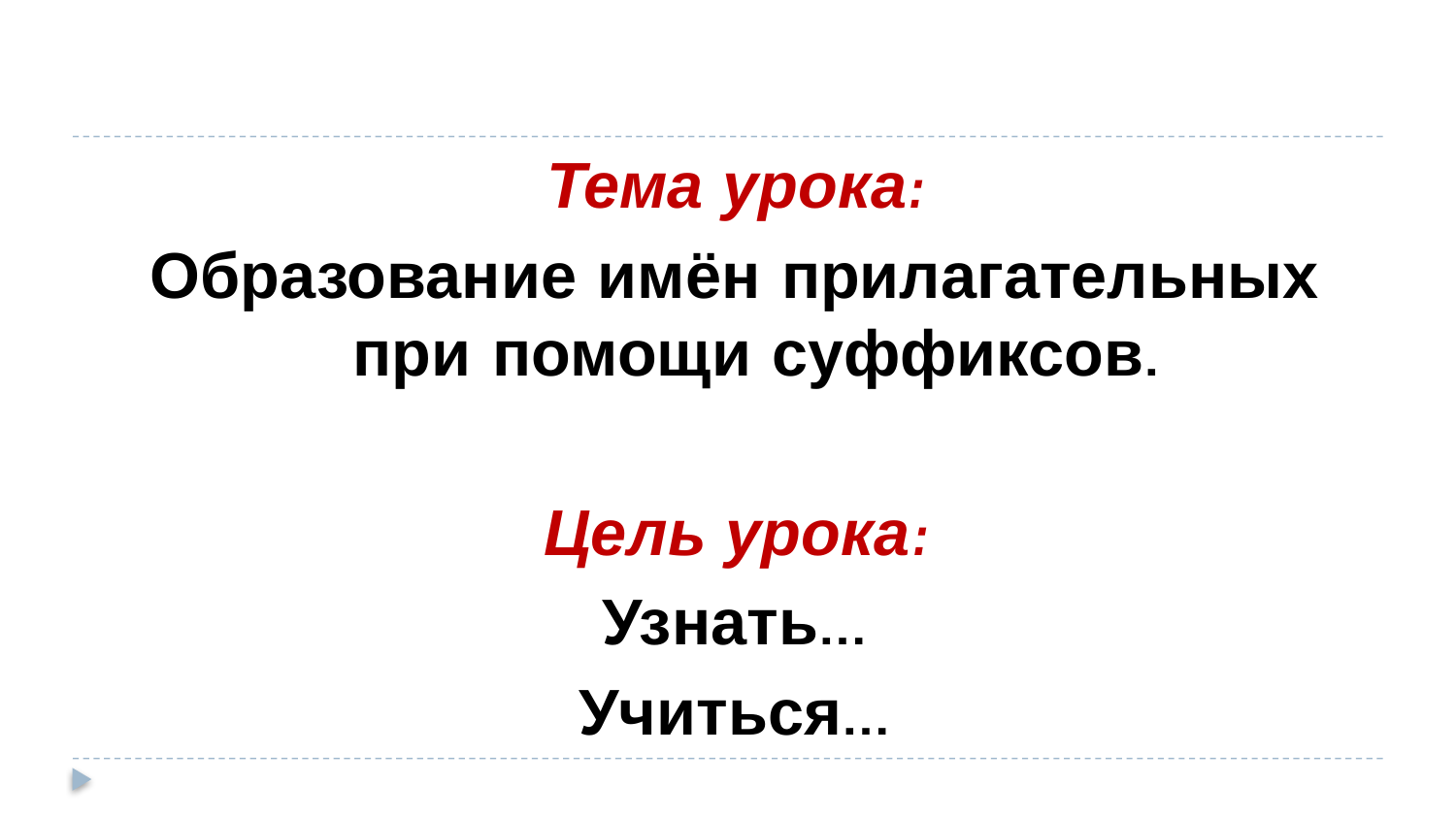

Тема урока:
Образование имён прилагательных при помощи суффиксов.

Цель урока:
Узнать…
Учиться…